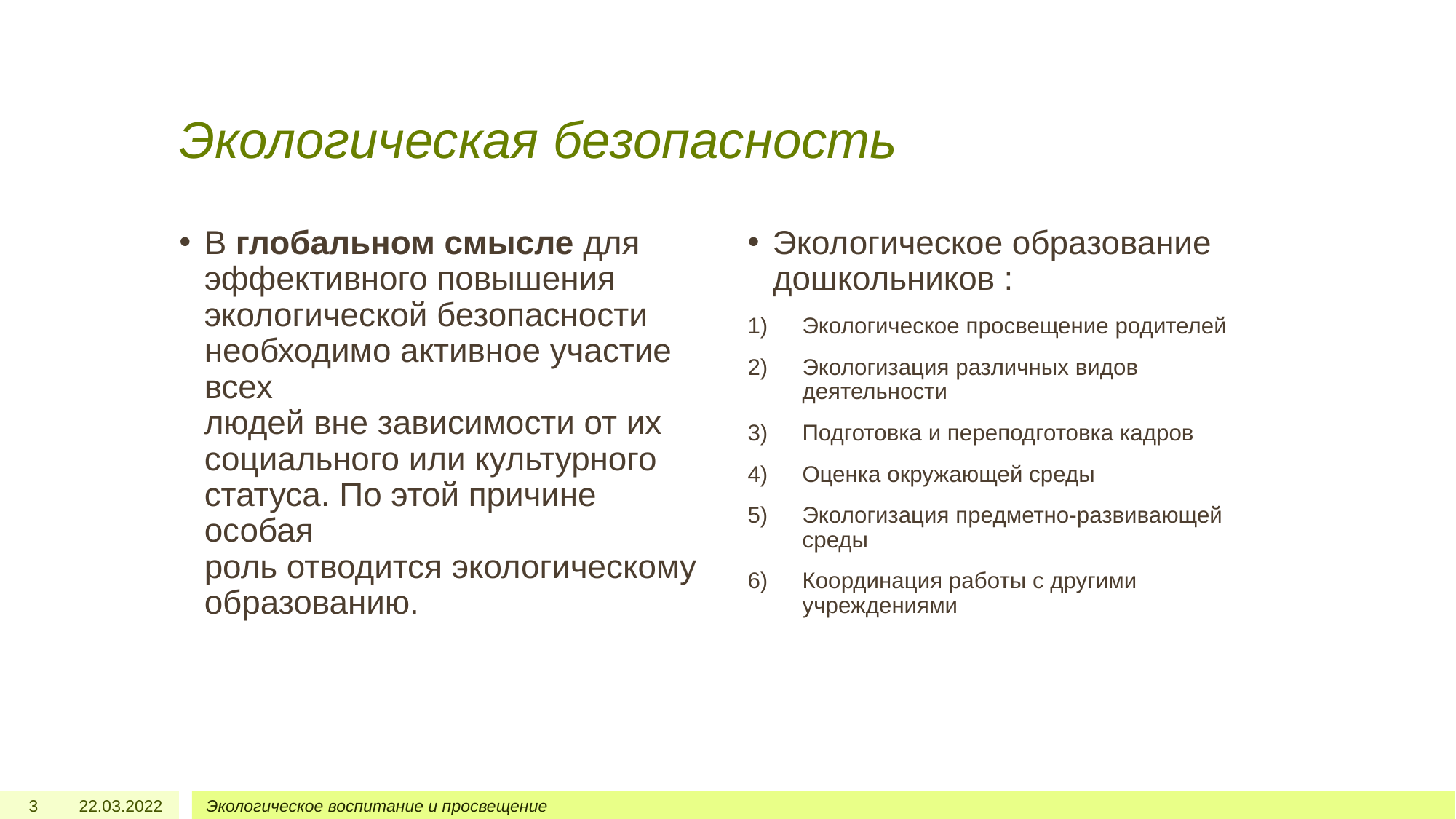

# Экологическая безопасность
В глобальном смысле для
эффективного повышения
экологической безопасности
необходимо активное участие всех
людей вне зависимости от их
социального или культурного
статуса. По этой причине особая
роль отводится экологическому
образованию.
Экологическое образование дошкольников :
Экологическое просвещение родителей
Экологизация различных видов деятельности
Подготовка и переподготовка кадров
Оценка окружающей среды
Экологизация предметно-развивающей среды
Координация работы с другими учреждениями
3
22.03.2022
Экологическое воспитание и просвещение